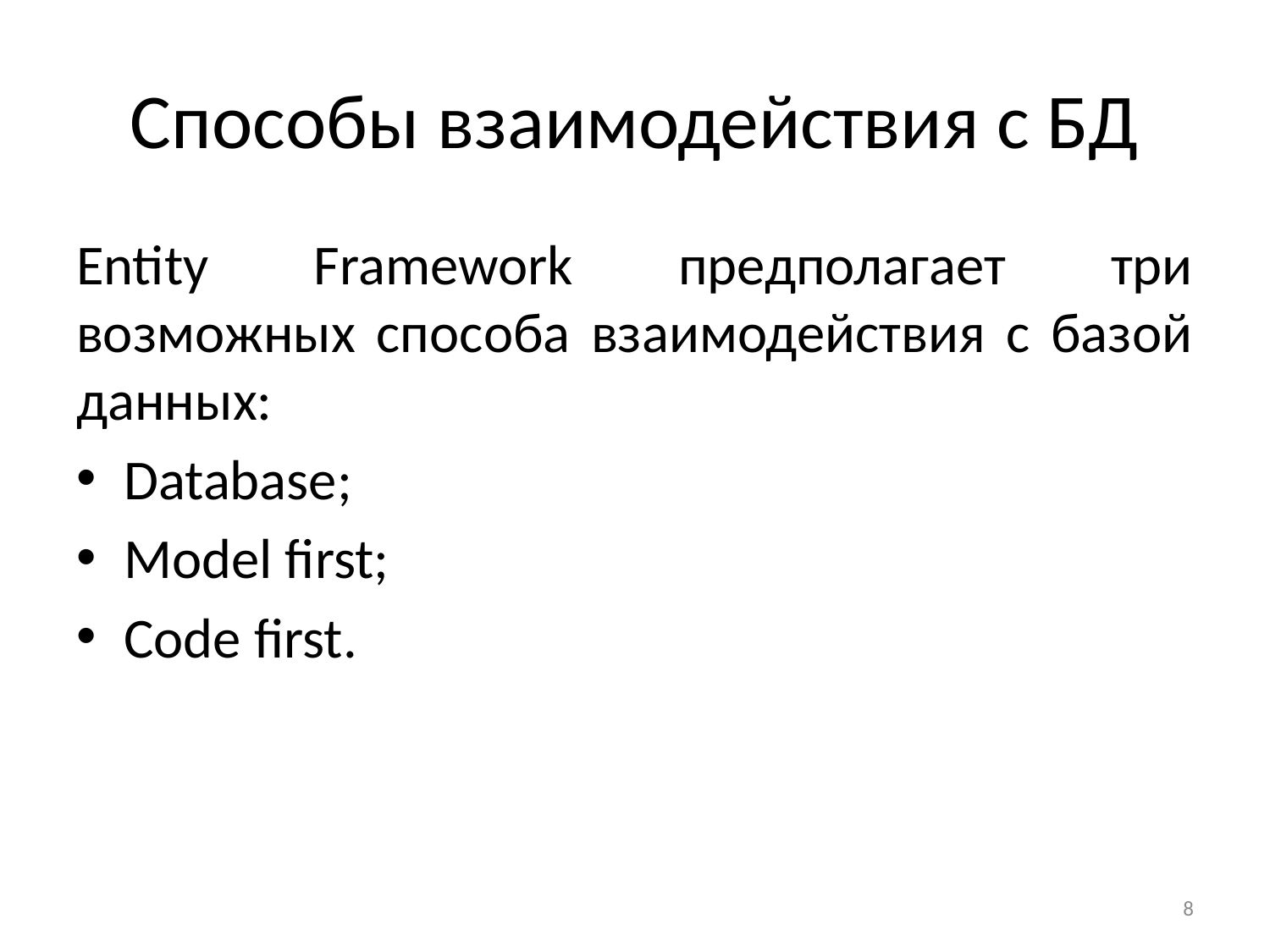

# Способы взаимодействия с БД
Entity Framework предполагает три возможных способа взаимодействия с базой данных:
Database;
Model first;
Code first.

8